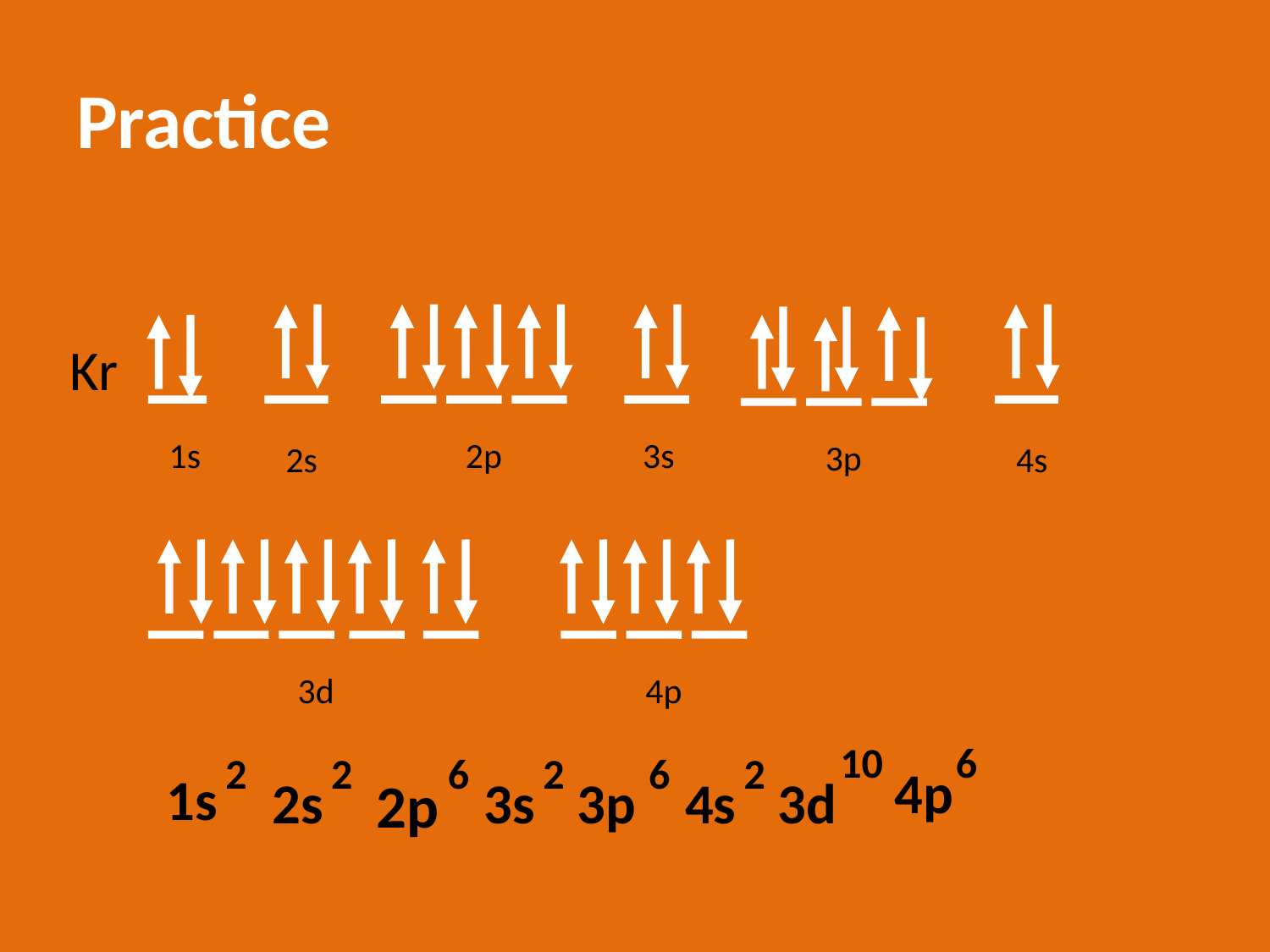

# Practice

Kr

1s

2s

2p

3s

4s

3p

3d

4p

10
6
2
2
6
2
6
2
4p
1s
2s
2p
3s
3p
4s
3d